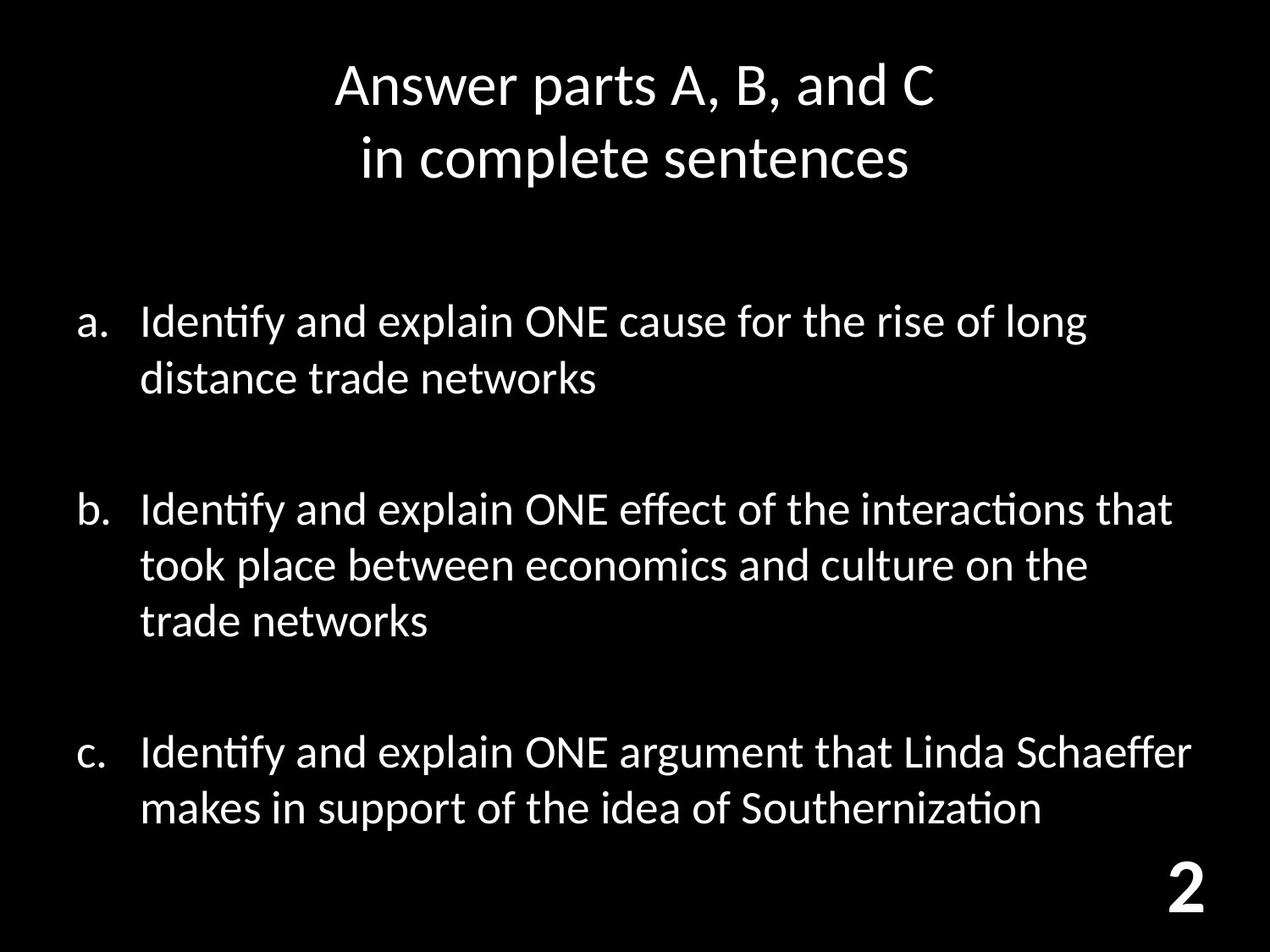

# Answer parts A, B, and C in complete sentences
Identify and explain ONE cause for the rise of long distance trade networks

Identify and explain ONE effect of the interactions that took place between economics and culture on the trade networks

Identify and explain ONE argument that Linda Schaeffer makes in support of the idea of Southernization

2